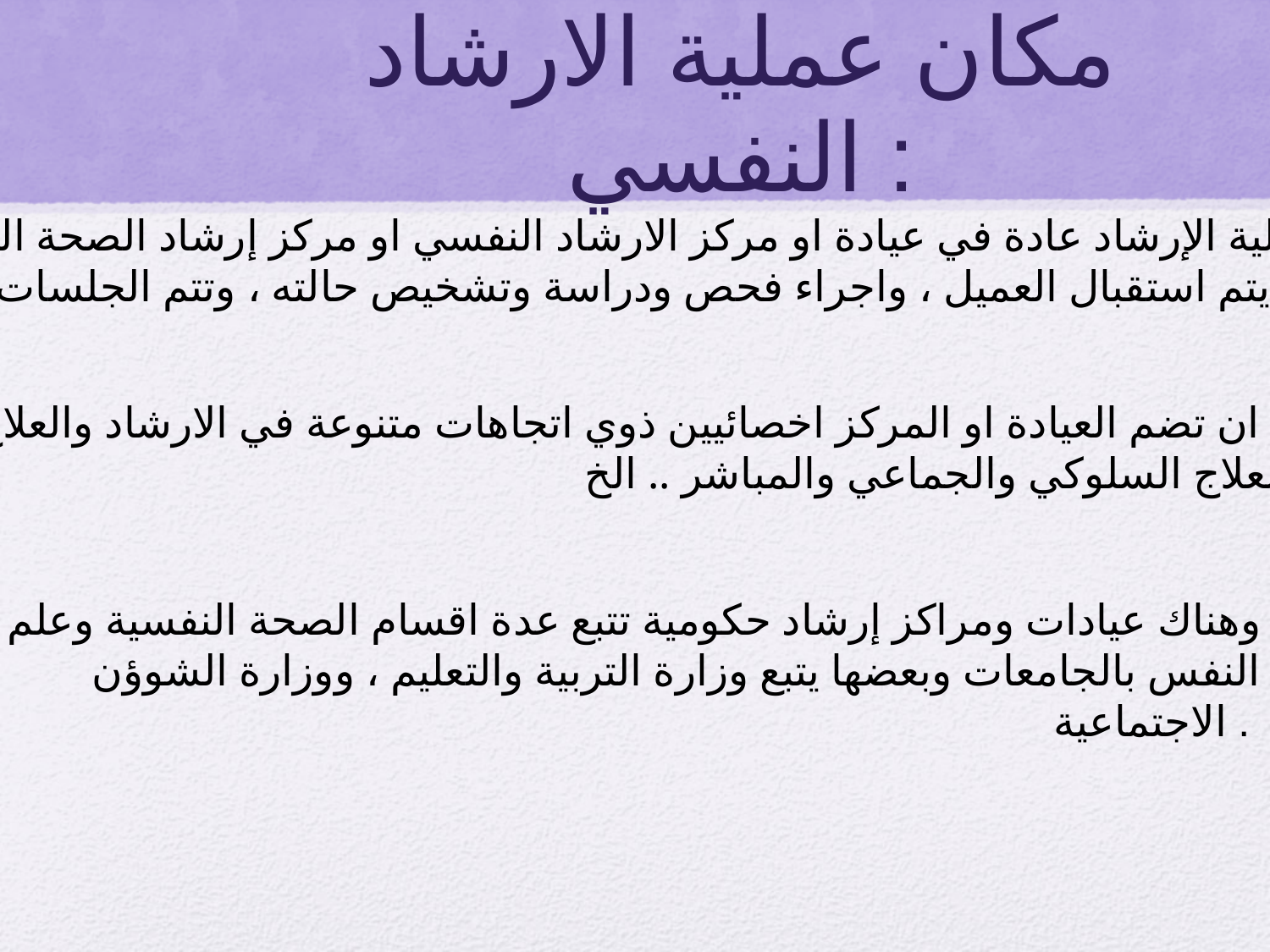

# مكان عملية الارشاد النفسي :
 * تتم عملية الإرشاد عادة في عيادة او مركز الارشاد النفسي او مركز إرشاد الصحة النفسية
 وفيها يتم استقبال العميل ، واجراء فحص ودراسة وتشخيص حالته ، وتتم الجلسات الارشادية.

* يحسن ان تضم العيادة او المركز اخصائيين ذوي اتجاهات متنوعة في الارشاد والعلاج
مثل العلاج السلوكي والجماعي والمباشر .. الخ
* وهناك عيادات ومراكز إرشاد حكومية تتبع عدة اقسام الصحة النفسية وعلم النفس بالجامعات وبعضها يتبع وزارة التربية والتعليم ، ووزارة الشوؤن الاجتماعية .